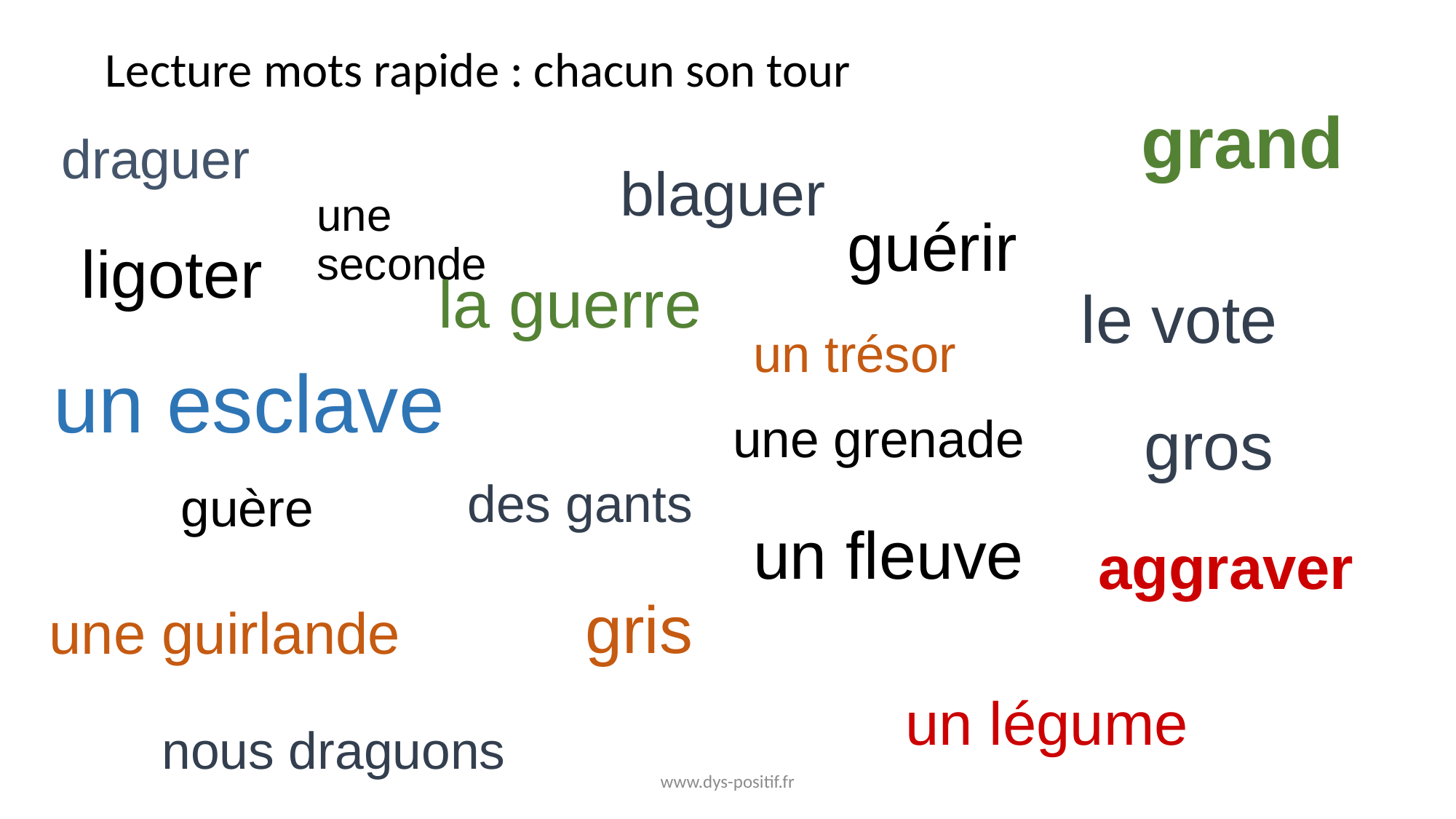

# Lecture mots rapide : chacun son tour
grand
draguer
blaguer
une seconde
guérir
ligoter
la guerre
le vote
un trésor
un esclave
gros
une grenade
des gants
guère
un fleuve
aggraver
gris
une guirlande
un légume
nous draguons
www.dys-positif.fr